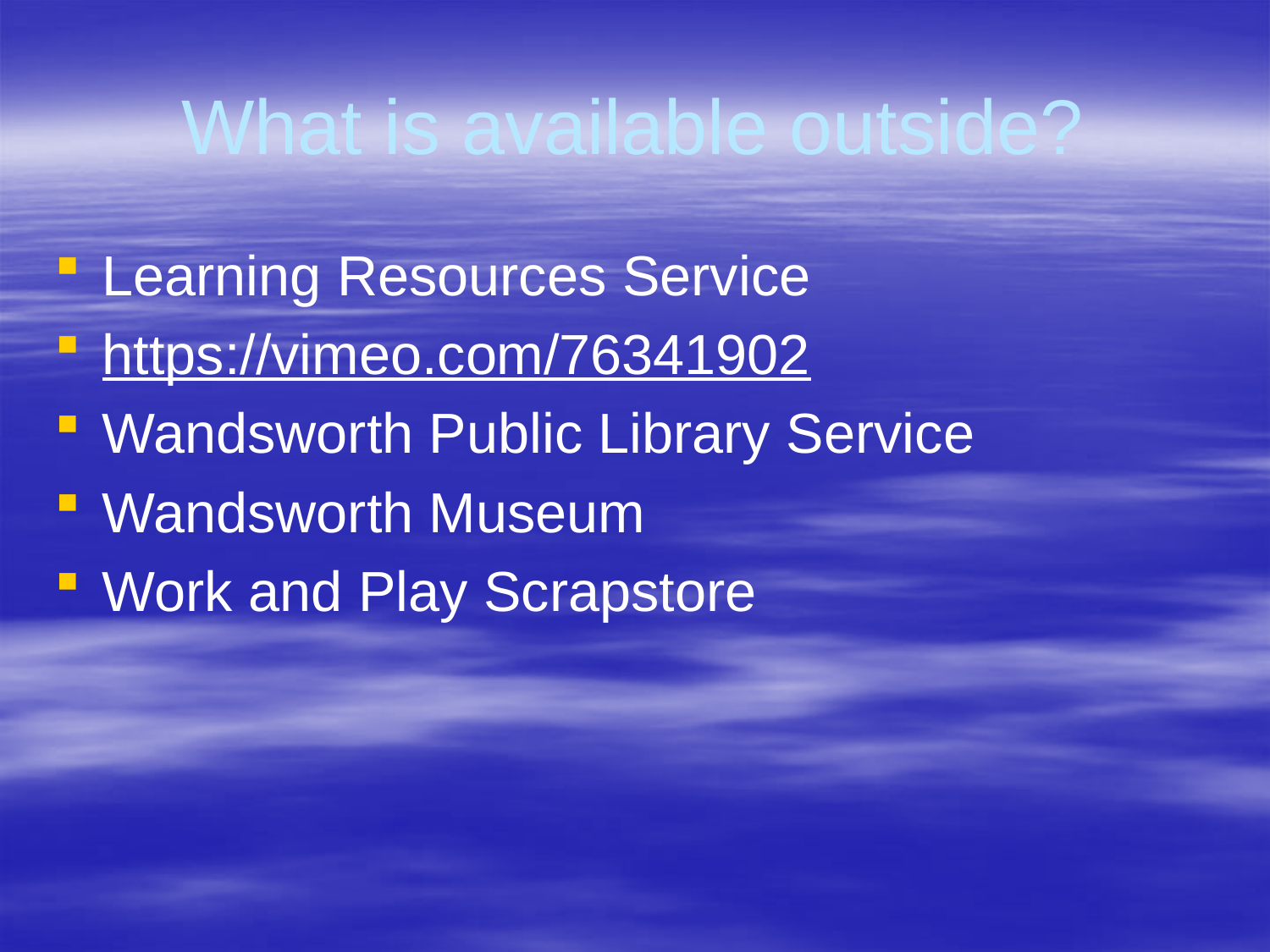

# What is available outside?
Learning Resources Service
https://vimeo.com/76341902
Wandsworth Public Library Service
Wandsworth Museum
Work and Play Scrapstore